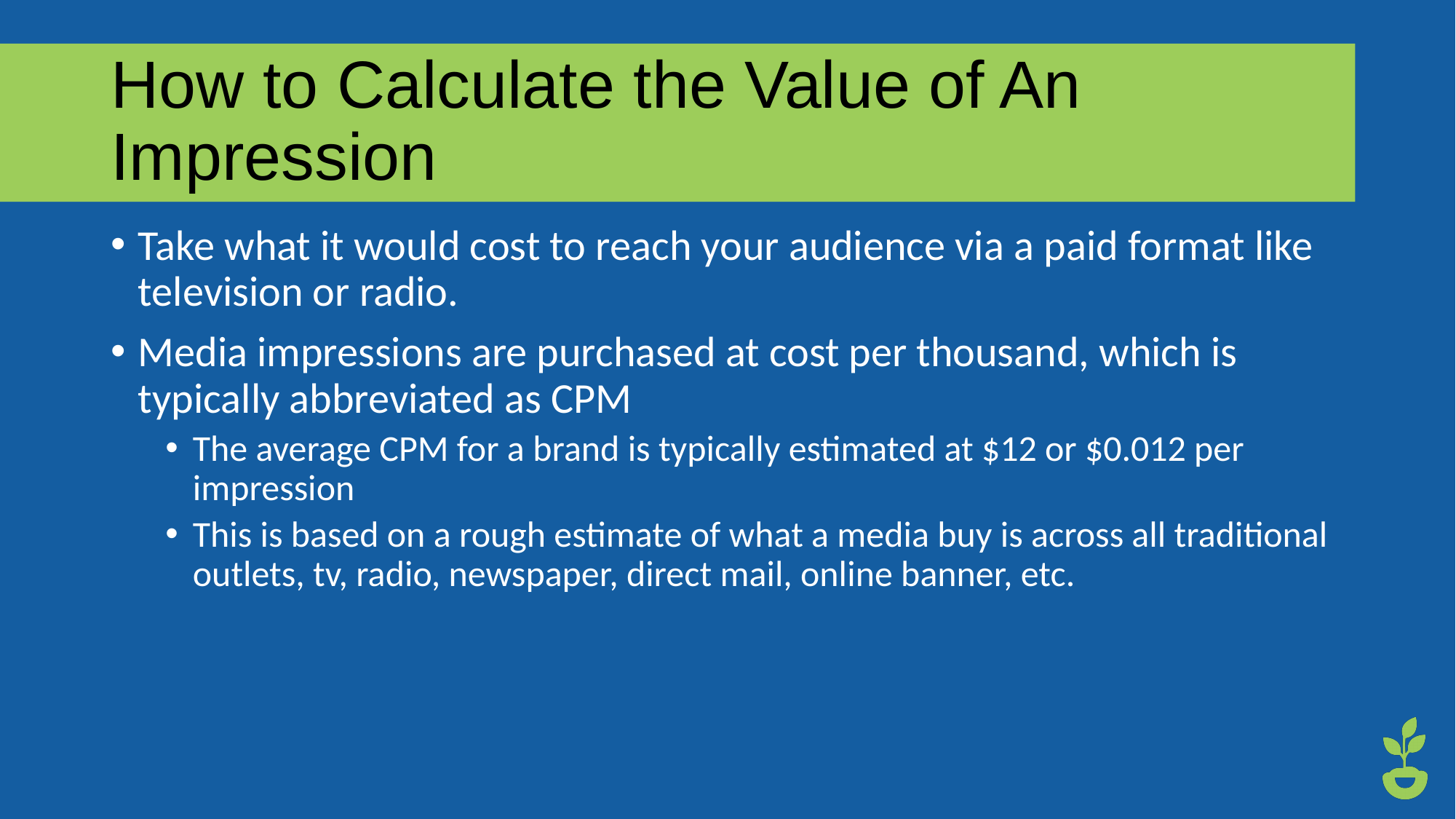

# How to Calculate the Value of An Impression
Take what it would cost to reach your audience via a paid format like television or radio.
Media impressions are purchased at cost per thousand, which is typically abbreviated as CPM
The average CPM for a brand is typically estimated at $12 or $0.012 per impression
This is based on a rough estimate of what a media buy is across all traditional outlets, tv, radio, newspaper, direct mail, online banner, etc.